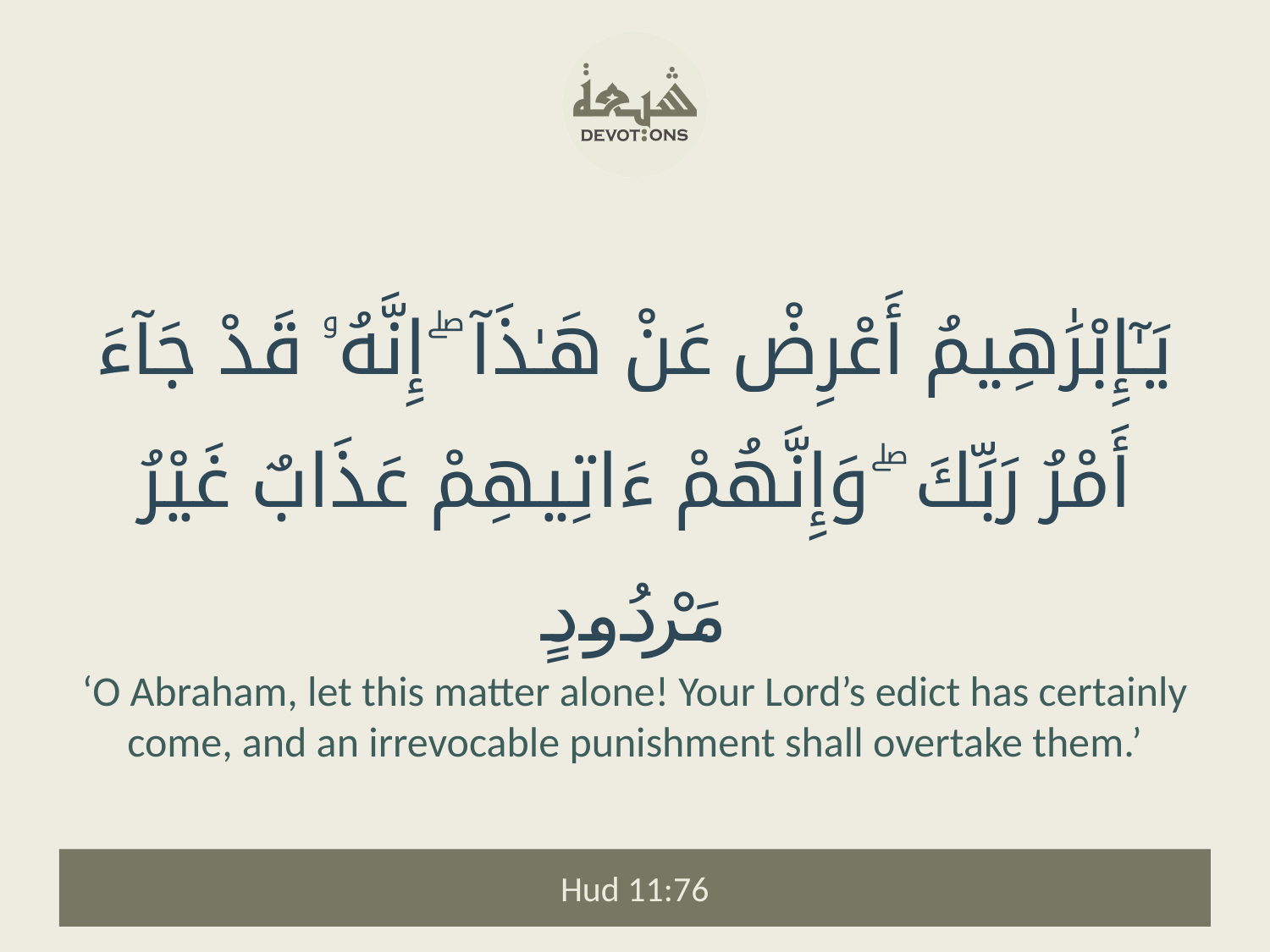

يَـٰٓإِبْرَٰهِيمُ أَعْرِضْ عَنْ هَـٰذَآ ۖ إِنَّهُۥ قَدْ جَآءَ أَمْرُ رَبِّكَ ۖ وَإِنَّهُمْ ءَاتِيهِمْ عَذَابٌ غَيْرُ مَرْدُودٍ
‘O Abraham, let this matter alone! Your Lord’s edict has certainly come, and an irrevocable punishment shall overtake them.’
Hud 11:76